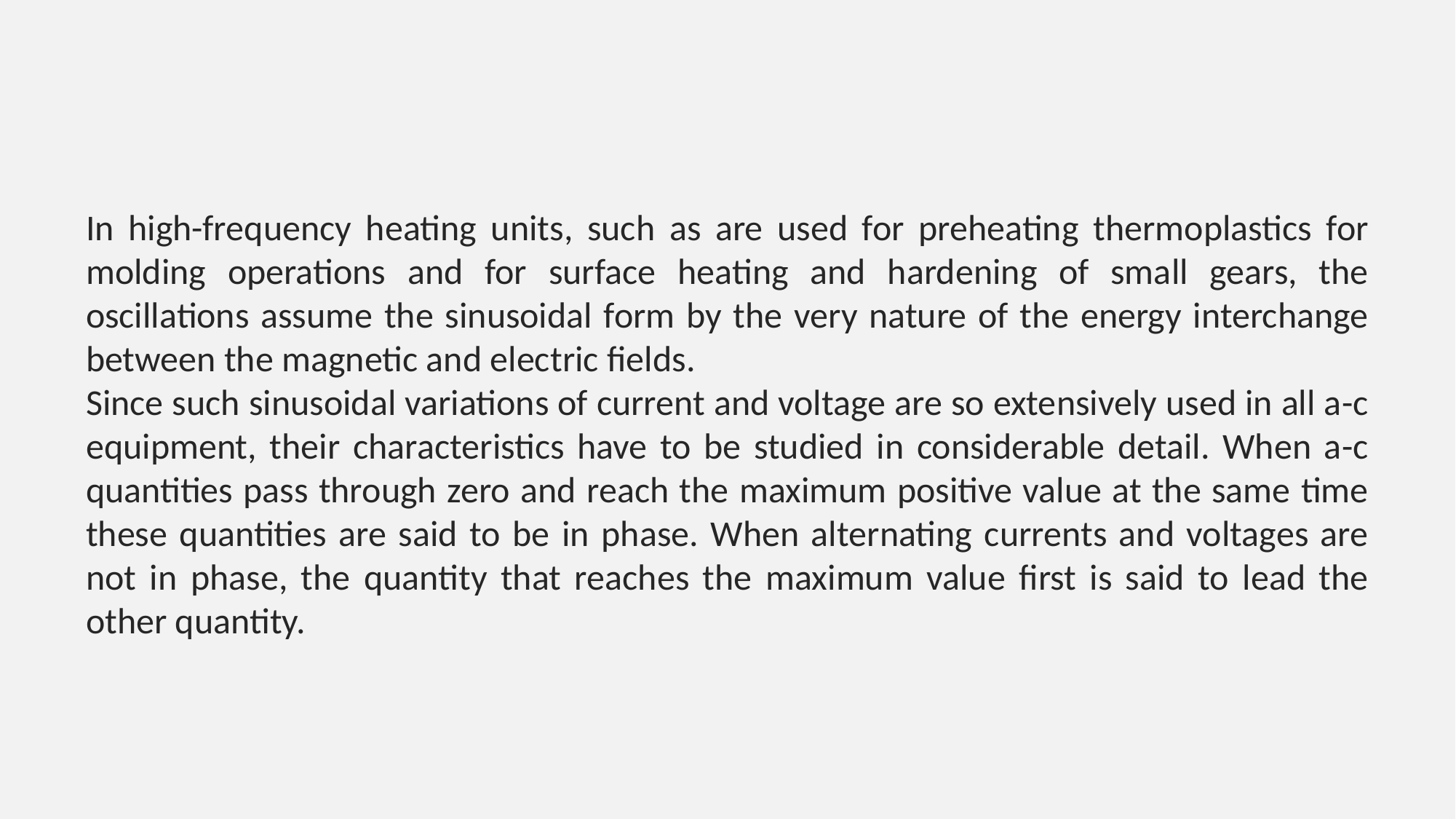

In high-frequency heating units, such as are used for preheating thermoplastics for molding operations and for surface heating and hardening of small gears, the oscillations assume the sinusoidal form by the very nature of the energy interchange between the magnetic and electric fields.
Since such sinusoidal variations of current and voltage are so extensively used in all a-c equipment, their characteristics have to be studied in considerable detail. When a-c quantities pass through zero and reach the maximum positive value at the same time these quantities are said to be in phase. When alternating currents and voltages are not in phase, the quantity that reaches the maximum value first is said to lead the other quantity.